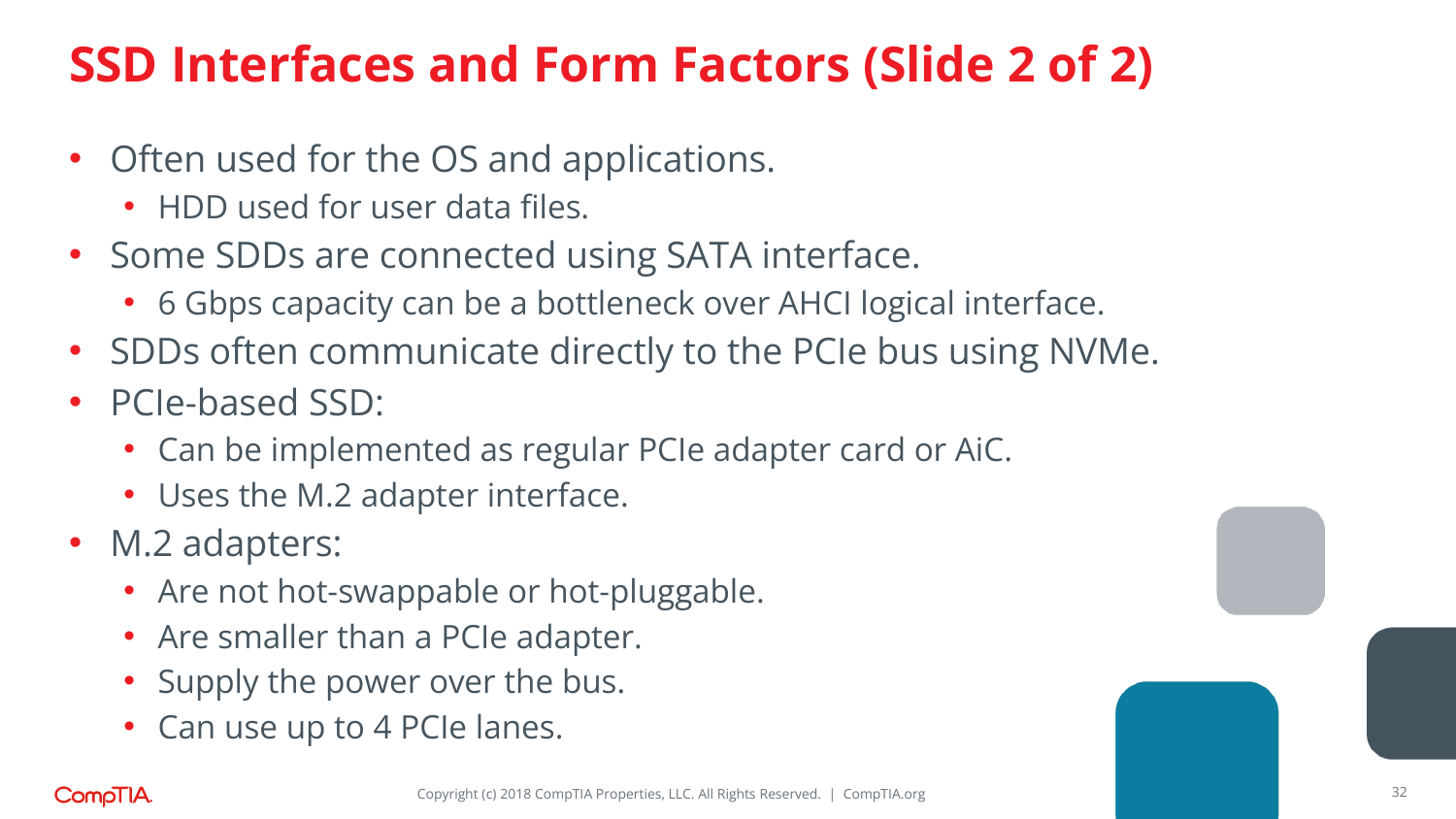

# SSD Interfaces and Form Factors (Slide 2 of 2)
Often used for the OS and applications.
HDD used for user data files.
Some SDDs are connected using SATA interface.
6 Gbps capacity can be a bottleneck over AHCI logical interface.
SDDs often communicate directly to the PCIe bus using NVMe.
PCIe-based SSD:
Can be implemented as regular PCIe adapter card or AiC.
Uses the M.2 adapter interface.
M.2 adapters:
Are not hot-swappable or hot-pluggable.
Are smaller than a PCIe adapter.
Supply the power over the bus.
Can use up to 4 PCIe lanes.
32